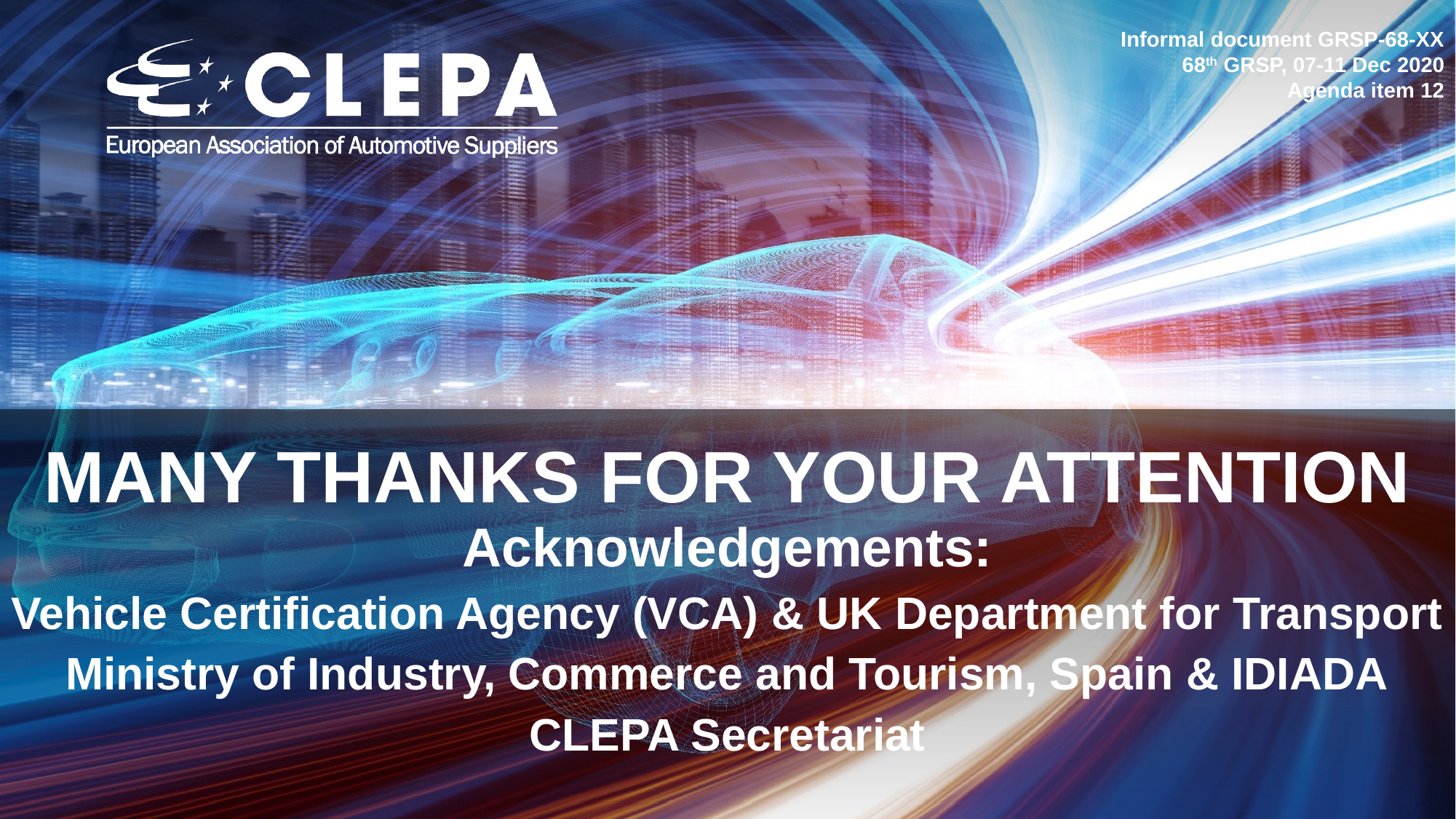

Informal document GRSP-68-XX
68th GRSP, 07-11 Dec 2020
Agenda item 12
# MANY THANKS FOR YOUR ATTENTION Acknowledgements: Vehicle Certification Agency (VCA) & UK Department for Transport Ministry of Industry, Commerce and Tourism, Spain & IDIADA CLEPA Secretariat